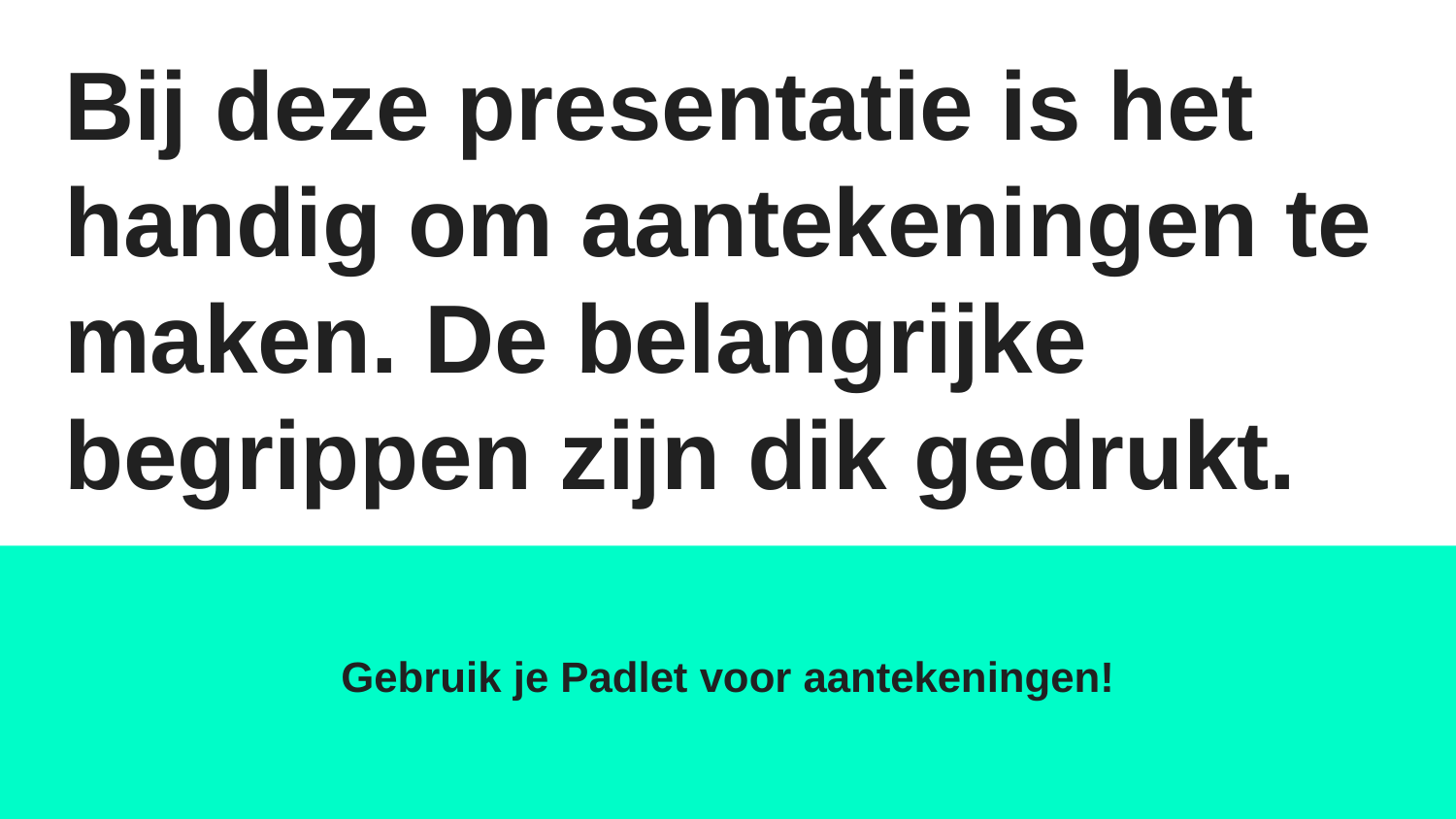

# Bij deze presentatie is het handig om aantekeningen te maken. De belangrijke begrippen zijn dik gedrukt.
Gebruik je Padlet voor aantekeningen!